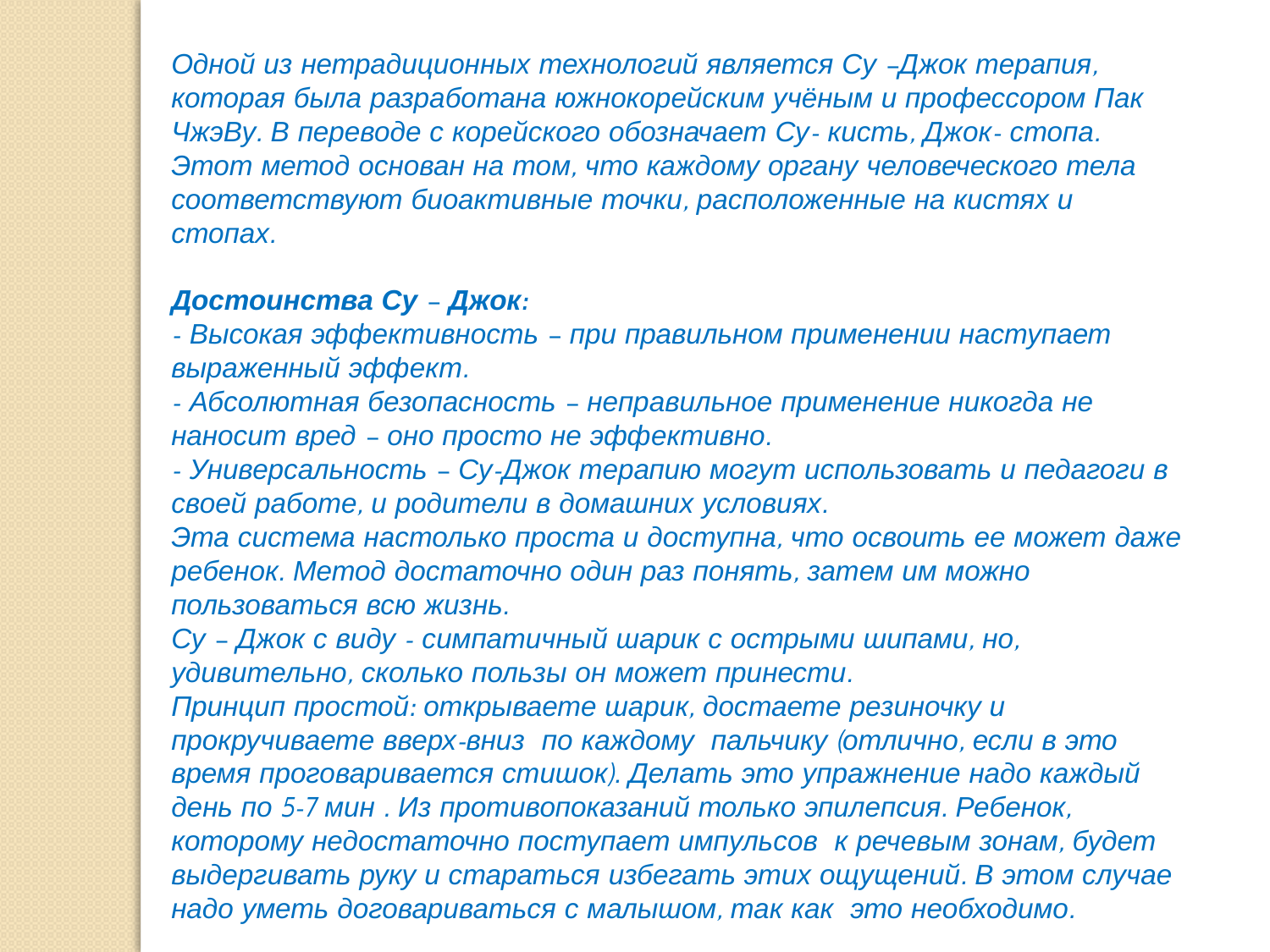

Одной из нетрадиционных технологий является Су –Джок терапия, которая была разработана южнокорейским учёным и профессором Пак ЧжэВу. В переводе с корейского обозначает Су- кисть, Джок- стопа. Этот метод основан на том, что каждому органу человеческого тела соответствуют биоактивные точки, расположенные на кистях и стопах.
Достоинства Су – Джок:
- Высокая эффективность – при правильном применении наступает выраженный эффект.
- Абсолютная безопасность – неправильное применение никогда не наносит вред – оно просто не эффективно.
- Универсальность – Су-Джок терапию могут использовать и педагоги в своей работе, и родители в домашних условиях. 
Эта система настолько проста и доступна, что освоить ее может даже ребенок. Метод достаточно один раз понять, затем им можно пользоваться всю жизнь.
Су – Джок с виду - симпатичный шарик с острыми шипами, но, удивительно, сколько пользы он может принести.
Принцип простой: открываете шарик, достаете резиночку и прокручиваете вверх-вниз  по каждому  пальчику (отлично, если в это время проговаривается стишок). Делать это упражнение надо каждый день по 5-7 мин . Из противопоказаний только эпилепсия. Ребенок, которому недостаточно поступает импульсов  к речевым зонам, будет выдергивать руку и стараться избегать этих ощущений. В этом случае надо уметь договариваться с малышом, так как  это необходимо.